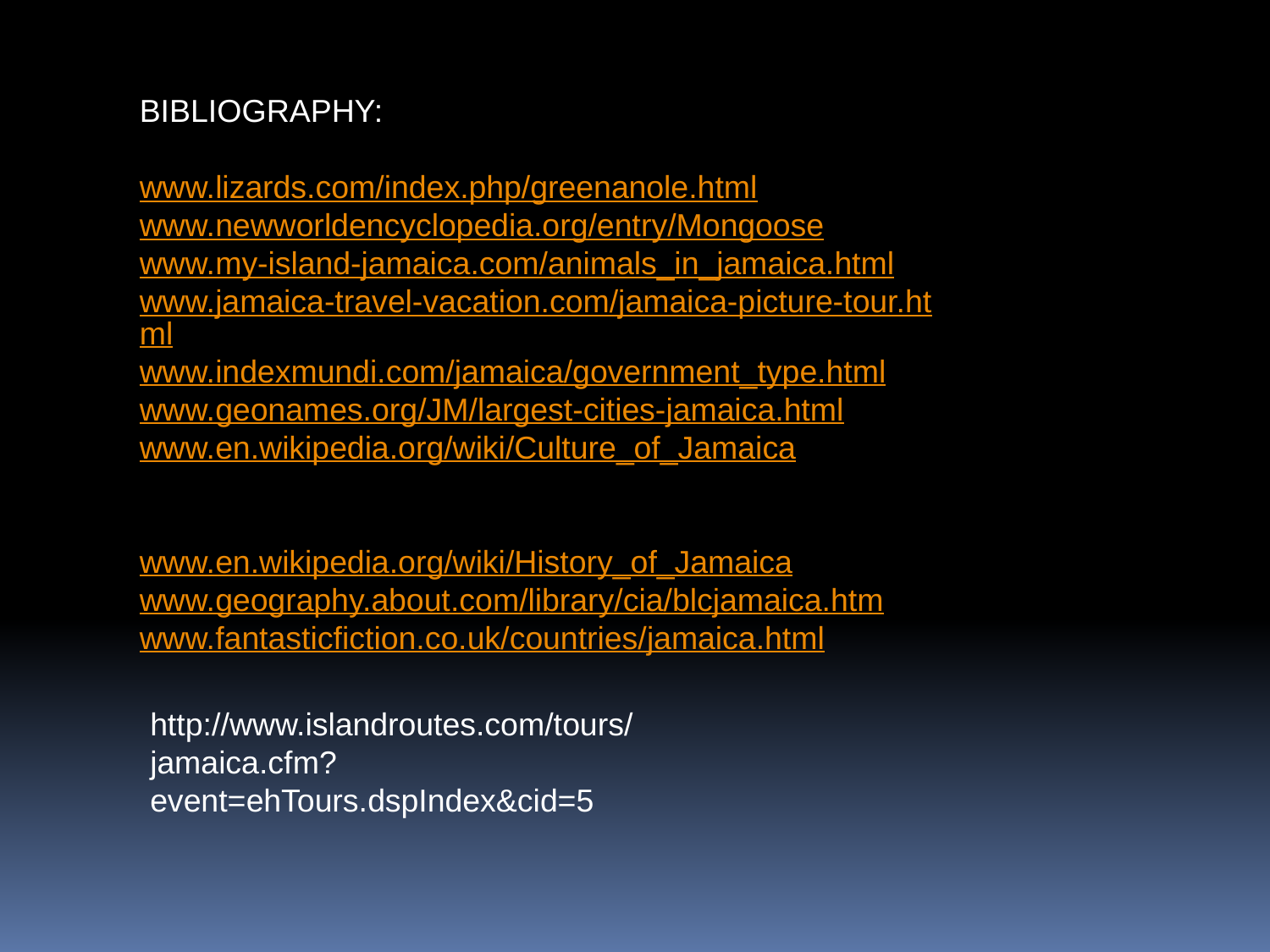

BIBLIOGRAPHY:

www.lizards.com/index.php/greenanole.html
www.newworldencyclopedia.org/entry/Mongoose
www.my-island-jamaica.com/animals_in_jamaica.html
www.jamaica-travel-vacation.com/jamaica-picture-tour.html
www.indexmundi.com/jamaica/government_type.html
www.geonames.org/JM/largest-cities-jamaica.html
www.en.wikipedia.org/wiki/Culture_of_Jamaica

www.en.wikipedia.org/wiki/History_of_Jamaica
www.geography.about.com/library/cia/blcjamaica.htm
www.fantasticfiction.co.uk/countries/jamaica.html

http://www.islandroutes.com/tours/jamaica.cfm?event=ehTours.dspIndex&cid=5